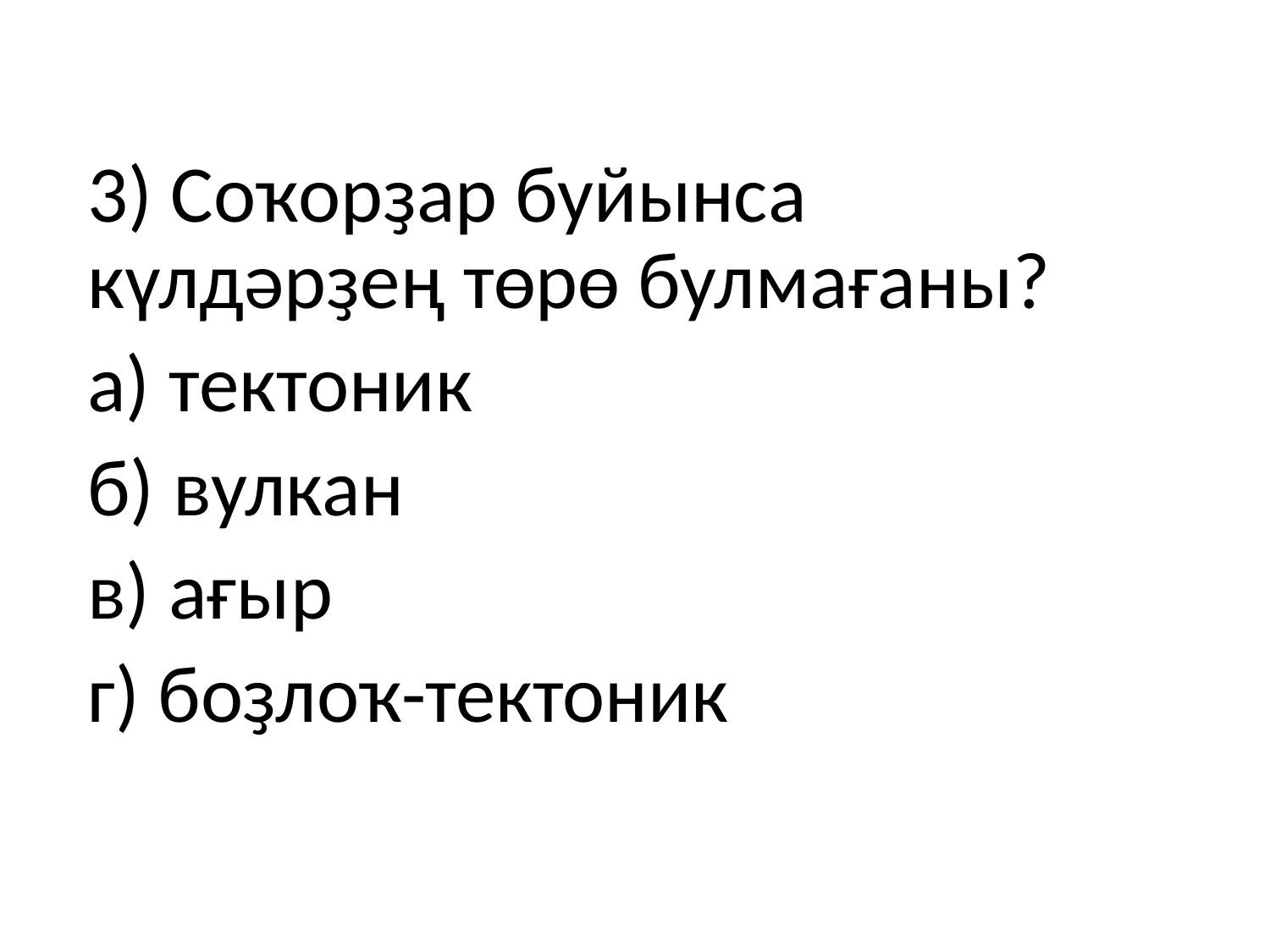

3) Соҡорҙар буйынса күлдәрҙең төрө булмағаны?
а) тектоник
б) вулкан
в) ағыр
г) боҙлоҡ-тектоник